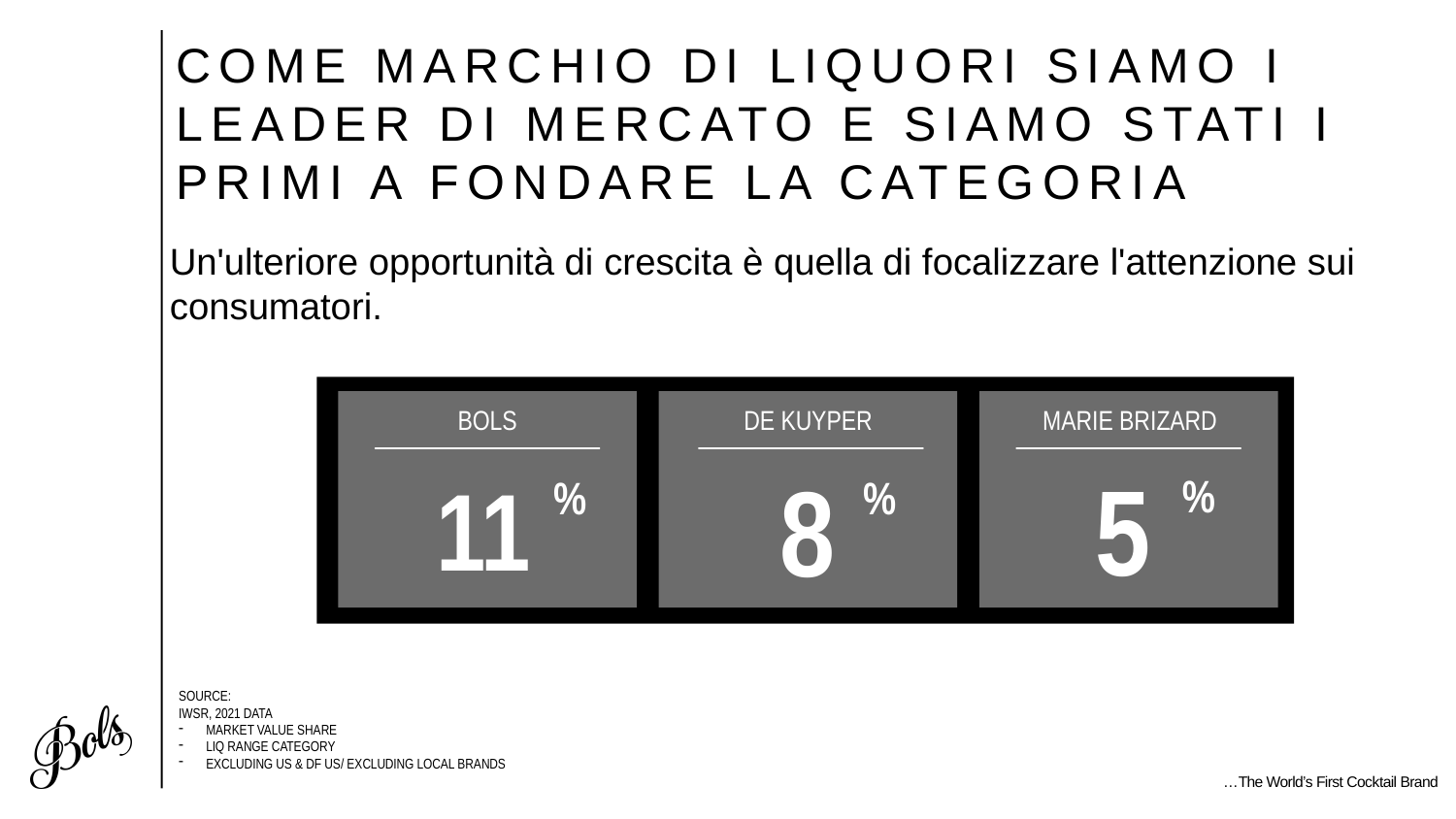

Come marchio di liquori SIAMO I leader DI MERCATO E SIAMO STATI I PRIMI A FONDARE LA CATEGORIA

Un'ulteriore opportunità di crescita è quella di focalizzare l'attenzione sui consumatori.

Bols
11
%

DE KUYPER
8
%

MARIE BRIZARD
5
%
Source:
IWSR, 2021 Data
market vaLUE share
liq range category
Excluding US & DF US/ Excluding Local brands